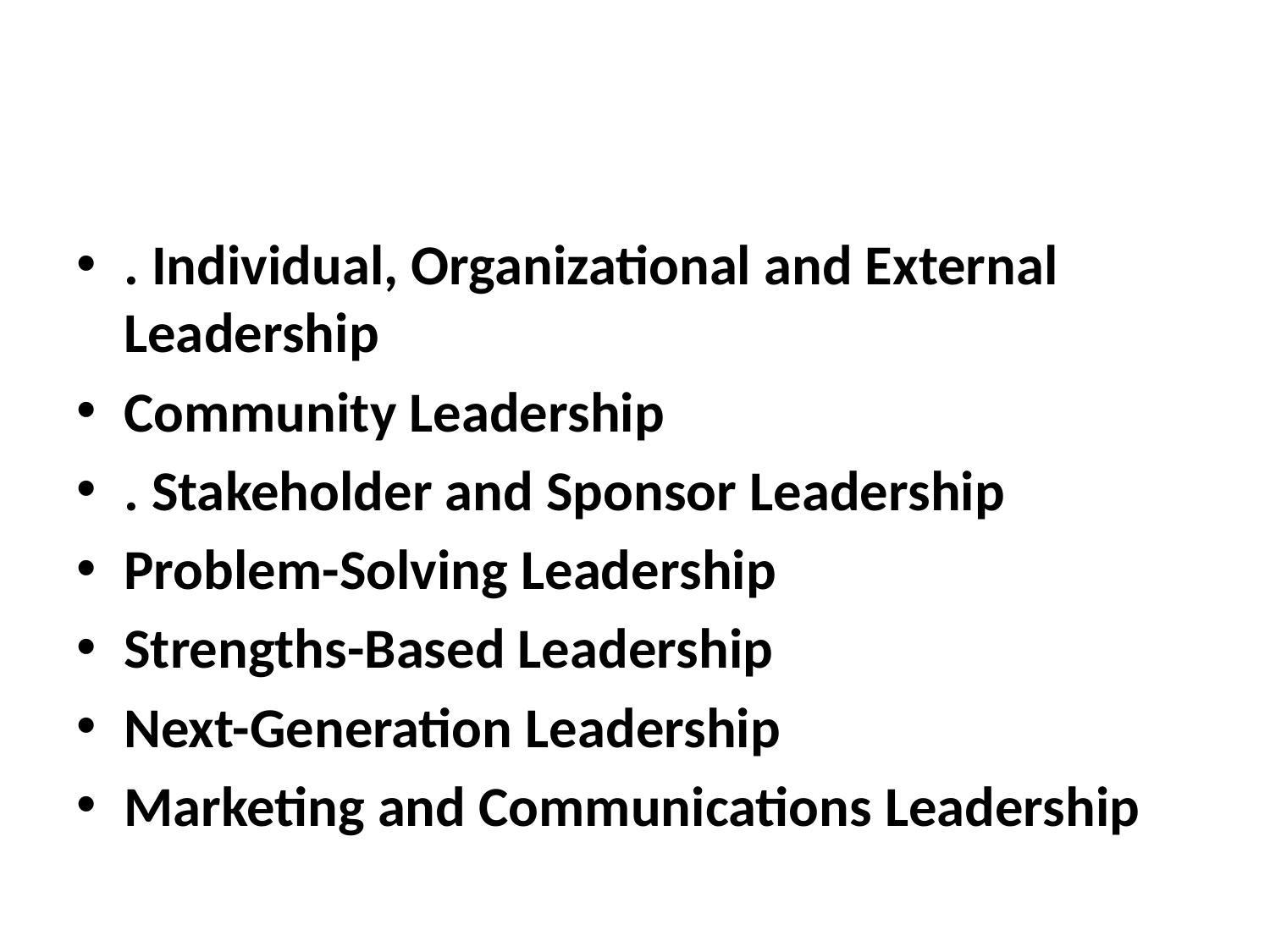

#
. Individual, Organizational and External Leadership
Community Leadership
. Stakeholder and Sponsor Leadership
Problem-Solving Leadership
Strengths-Based Leadership
Next-Generation Leadership
Marketing and Communications Leadership